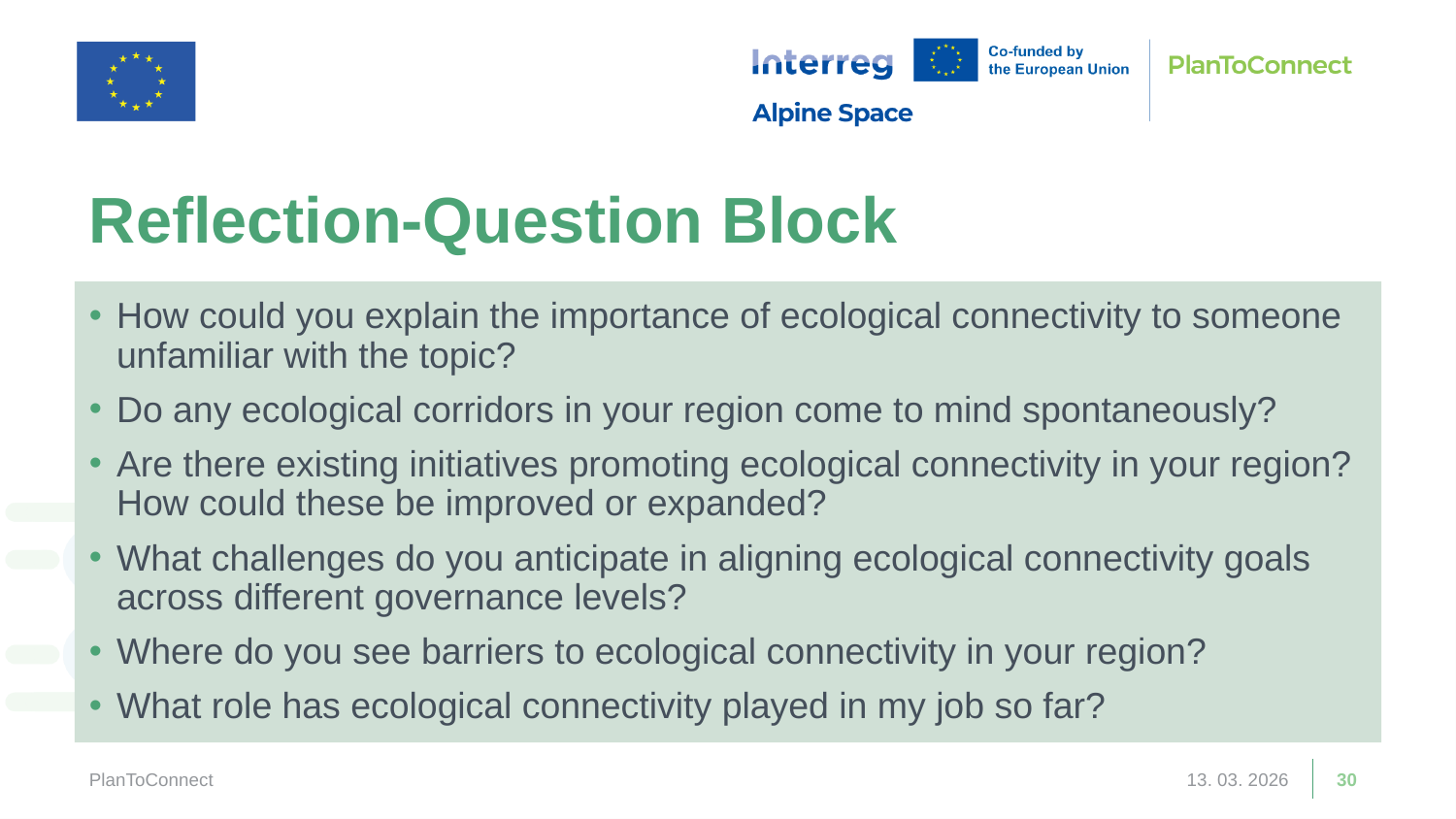

# Reflection-Question Block
How could you explain the importance of ecological connectivity to someone unfamiliar with the topic?
Do any ecological corridors in your region come to mind spontaneously?
Are there existing initiatives promoting ecological connectivity in your region? How could these be improved or expanded?
What challenges do you anticipate in aligning ecological connectivity goals across different governance levels?
Where do you see barriers to ecological connectivity in your region?
What role has ecological connectivity played in my job so far?
PlanToConnect
13. 03. 2026
30